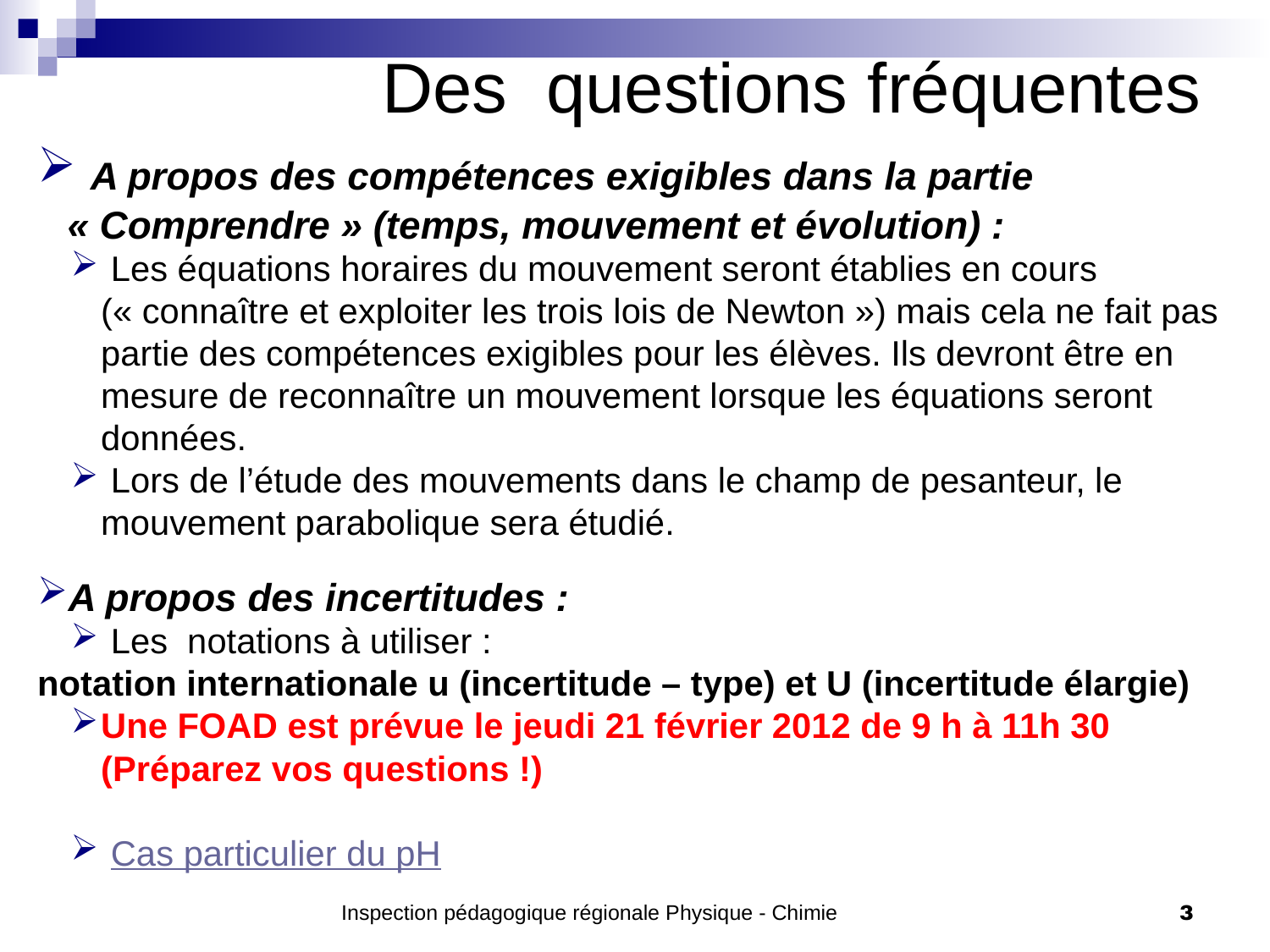

Des  questions fréquentes
 A propos des compétences exigibles dans la partie « Comprendre » (temps, mouvement et évolution) :
 Les équations horaires du mouvement seront établies en cours (« connaître et exploiter les trois lois de Newton ») mais cela ne fait pas partie des compétences exigibles pour les élèves. Ils devront être en mesure de reconnaître un mouvement lorsque les équations seront données.
 Lors de l’étude des mouvements dans le champ de pesanteur, le mouvement parabolique sera étudié.

A propos des incertitudes :
 Les  notations à utiliser :
notation internationale u (incertitude – type) et U (incertitude élargie)
Une FOAD est prévue le jeudi 21 février 2012 de 9 h à 11h 30 (Préparez vos questions !)

 Cas particulier du pH

3
Inspection pédagogique régionale Physique - Chimie